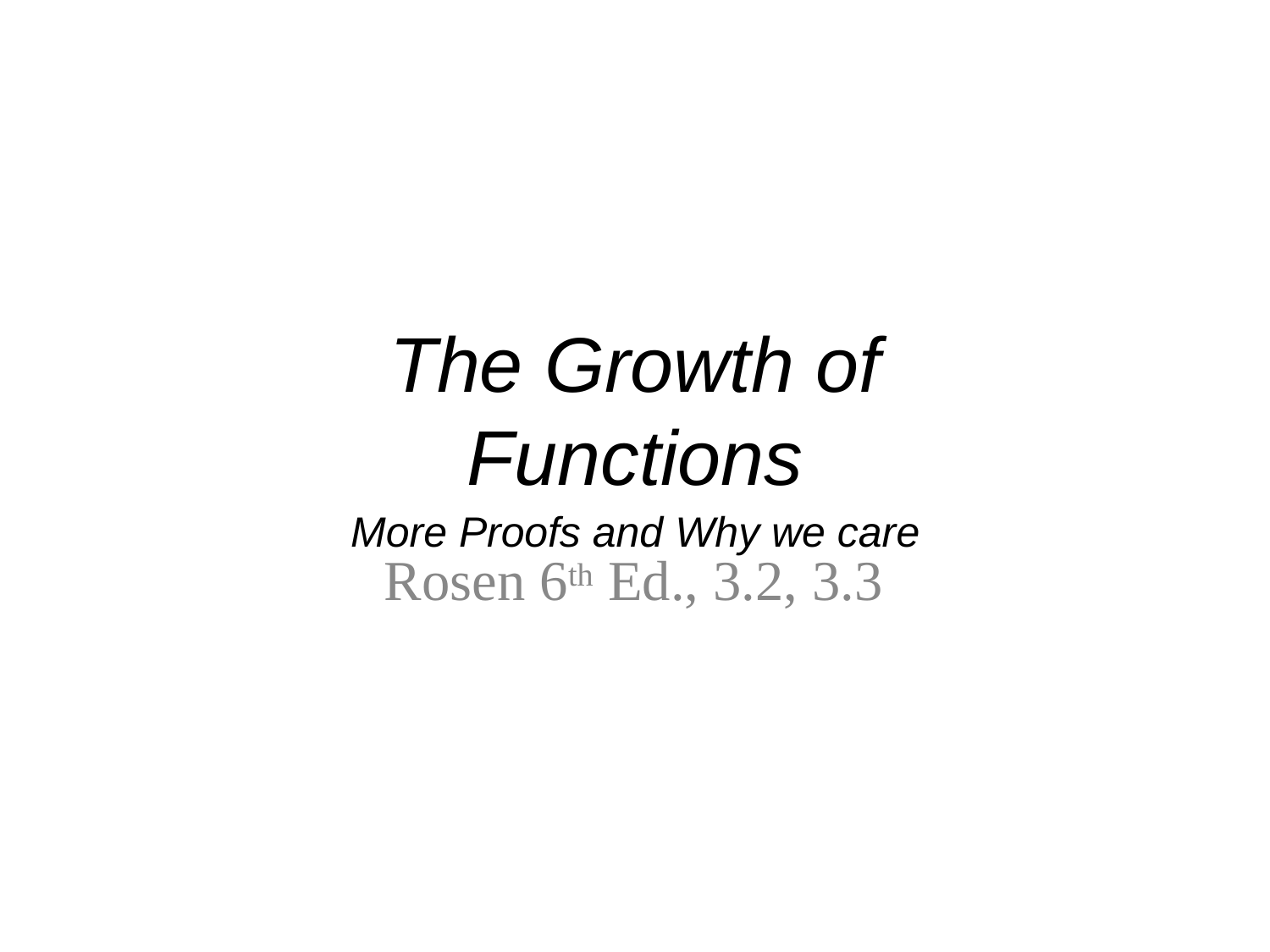

# The Growth of Functions
More Proofs and Why we care
Rosen 6th Ed., 3.2, 3.3